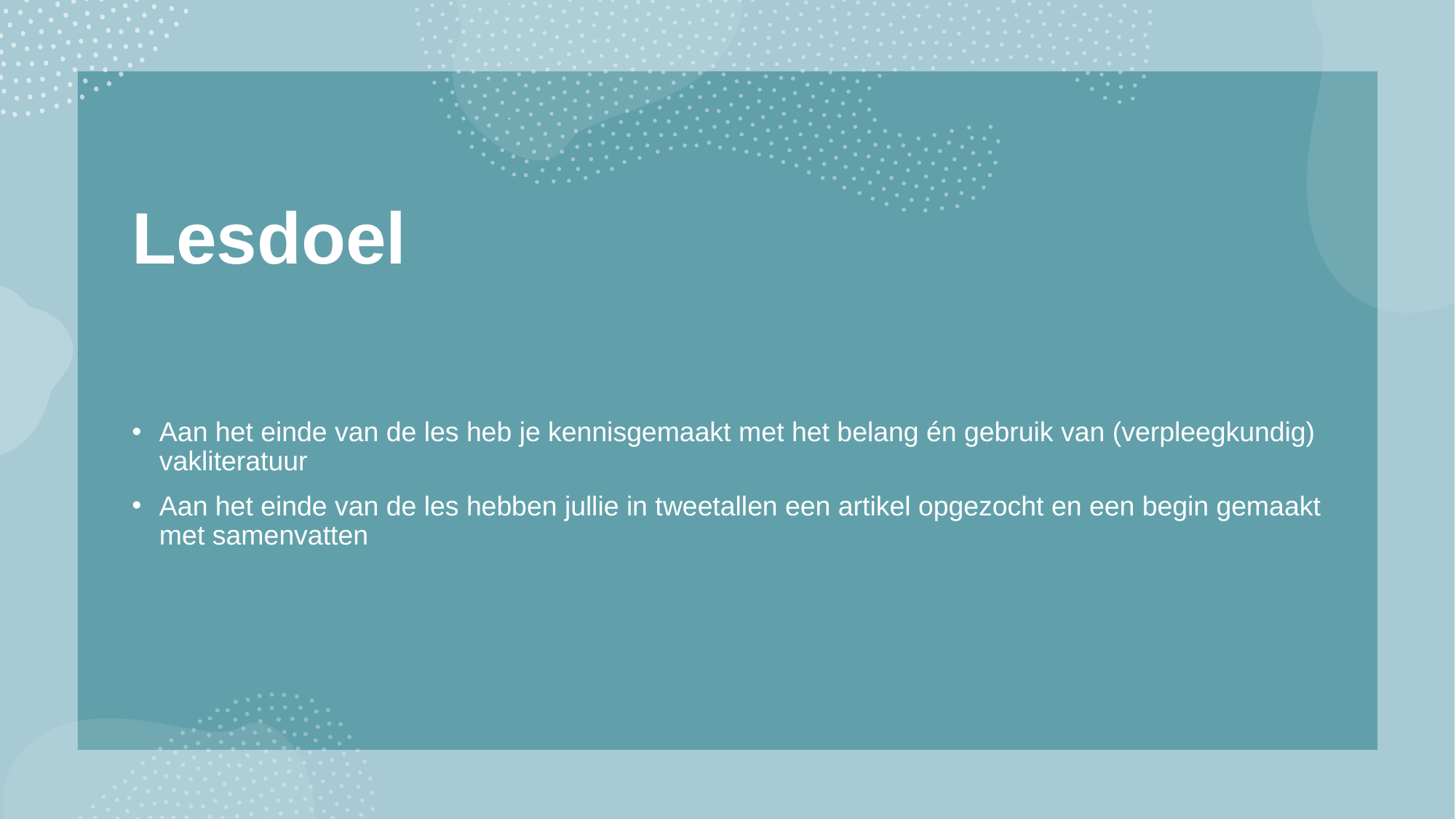

# Lesdoel
Aan het einde van de les heb je kennisgemaakt met het belang én gebruik van (verpleegkundig) vakliteratuur
Aan het einde van de les hebben jullie in tweetallen een artikel opgezocht en een begin gemaakt met samenvatten